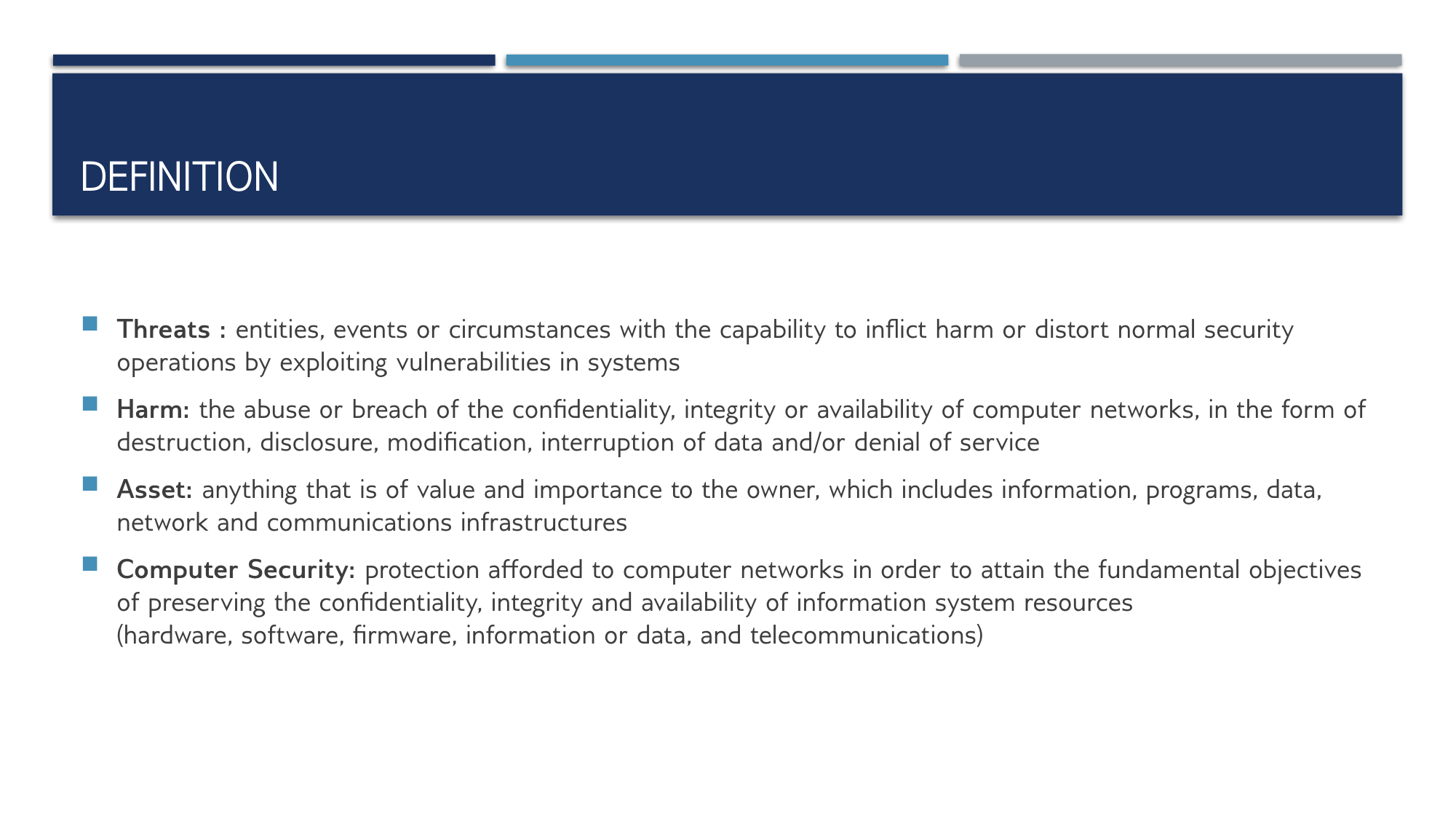

# Definition
Threats : entities, events or circumstances with the capability to inflict harm or distort normal security operations by exploiting vulnerabilities in systems
Harm: the abuse or breach of the confidentiality, integrity or availability of computer networks, in the form of destruction, disclosure, modification, interruption of data and/or denial of service
Asset: anything that is of value and importance to the owner, which includes information, programs, data, network and communications infrastructures
Computer Security: protection afforded to computer networks in order to attain the fundamental objectives of preserving the confidentiality, integrity and availability of information system resources
(hardware, software, firmware, information or data, and telecommunications)